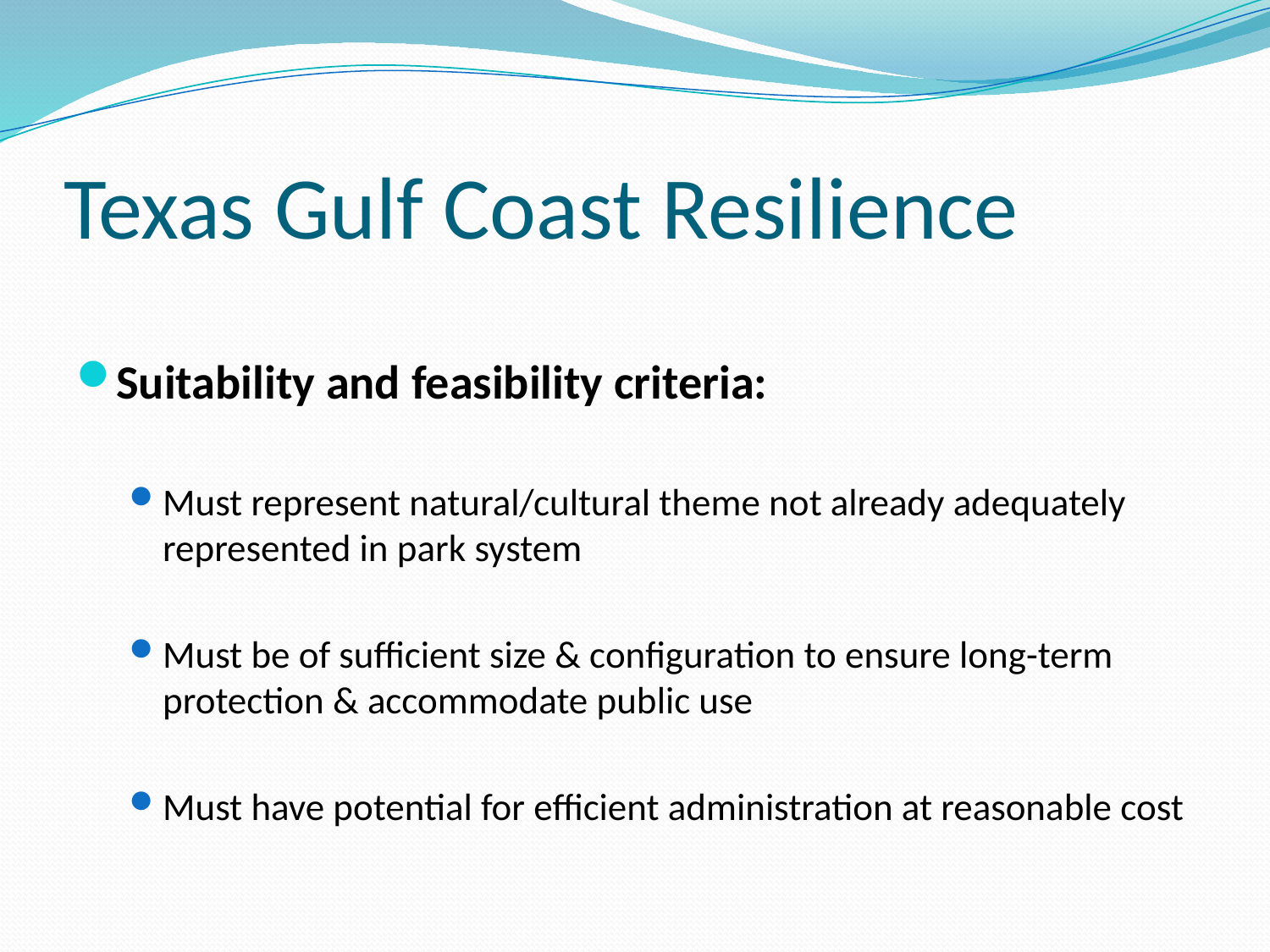

# Texas Gulf Coast Resilience

Suitability and feasibility criteria:

Must represent natural/cultural theme not already adequately represented in park system

Must be of sufficient size & configuration to ensure long-term protection & accommodate public use

Must have potential for efficient administration at reasonable cost